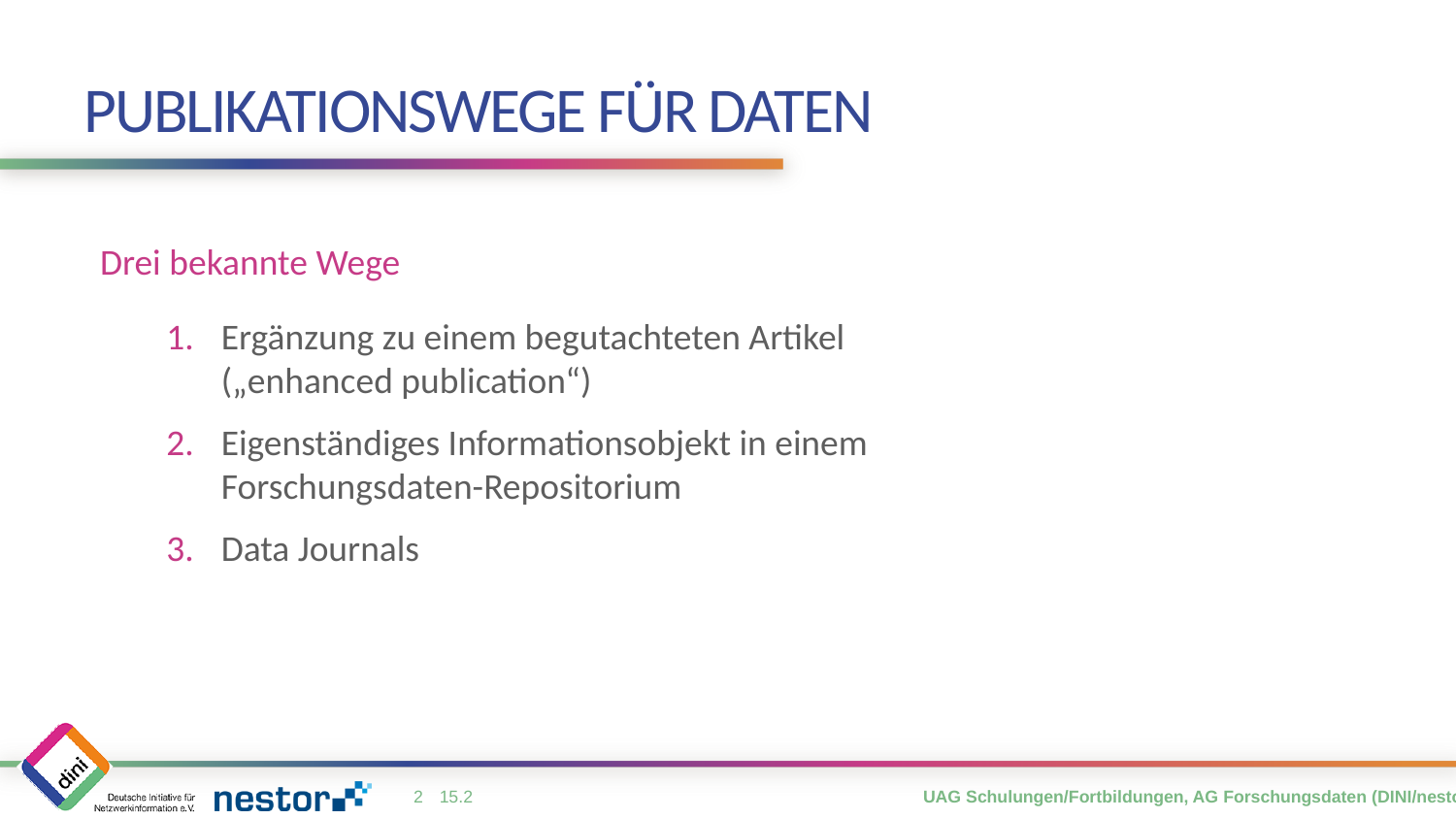

# Publikationswege für Daten
Drei bekannte Wege
Ergänzung zu einem begutachteten Artikel
(„enhanced publication“)
Eigenständiges Informationsobjekt in einem Forschungsdaten-Repositorium
Data Journals

2
15.2